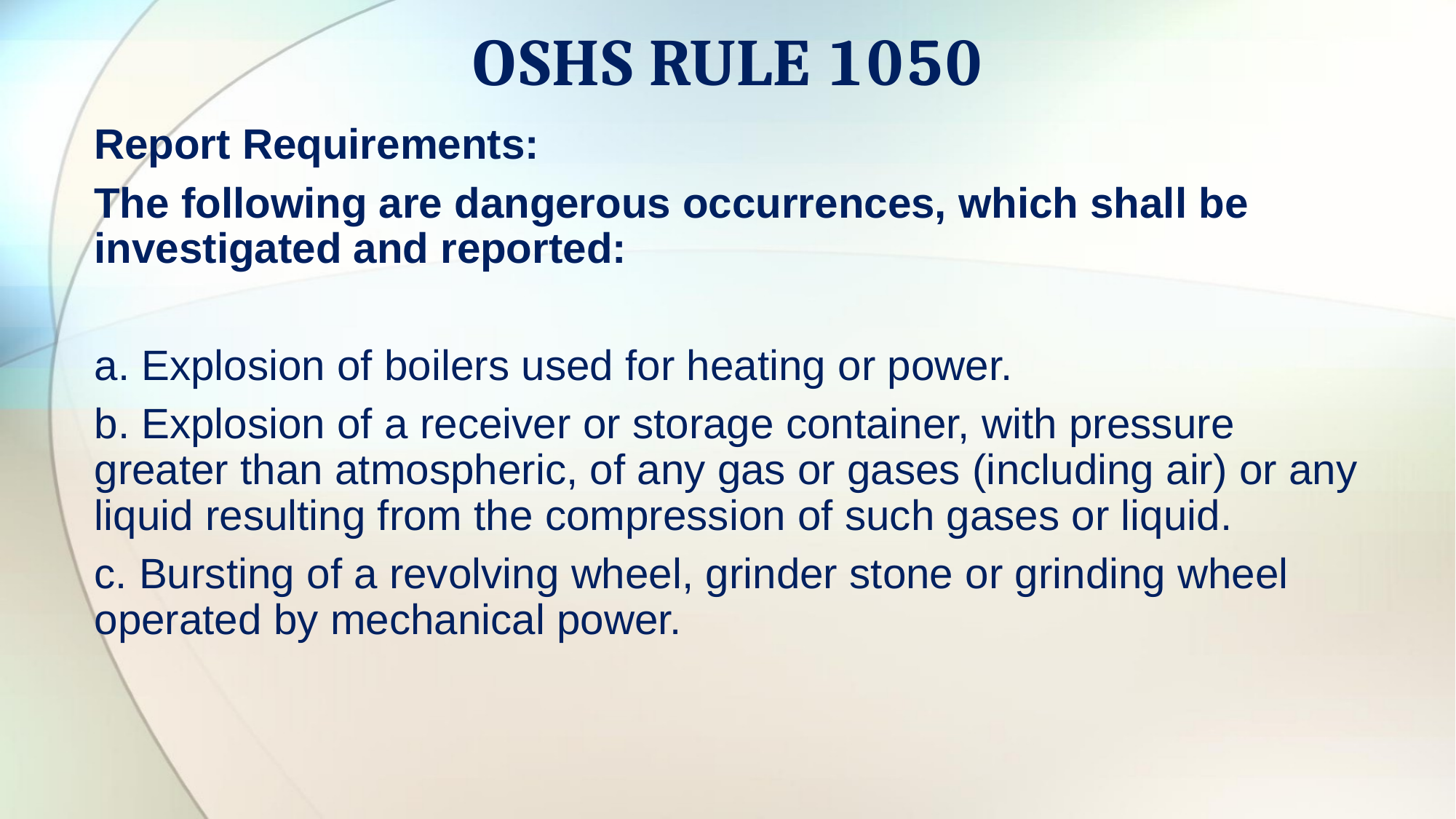

# OSHS RULE 1050
Report Requirements:
The following are dangerous occurrences, which shall be investigated and reported:

a. Explosion of boilers used for heating or power.
b. Explosion of a receiver or storage container, with pressure greater than atmospheric, of any gas or gases (including air) or any liquid resulting from the compression of such gases or liquid.
c. Bursting of a revolving wheel, grinder stone or grinding wheel operated by mechanical power.